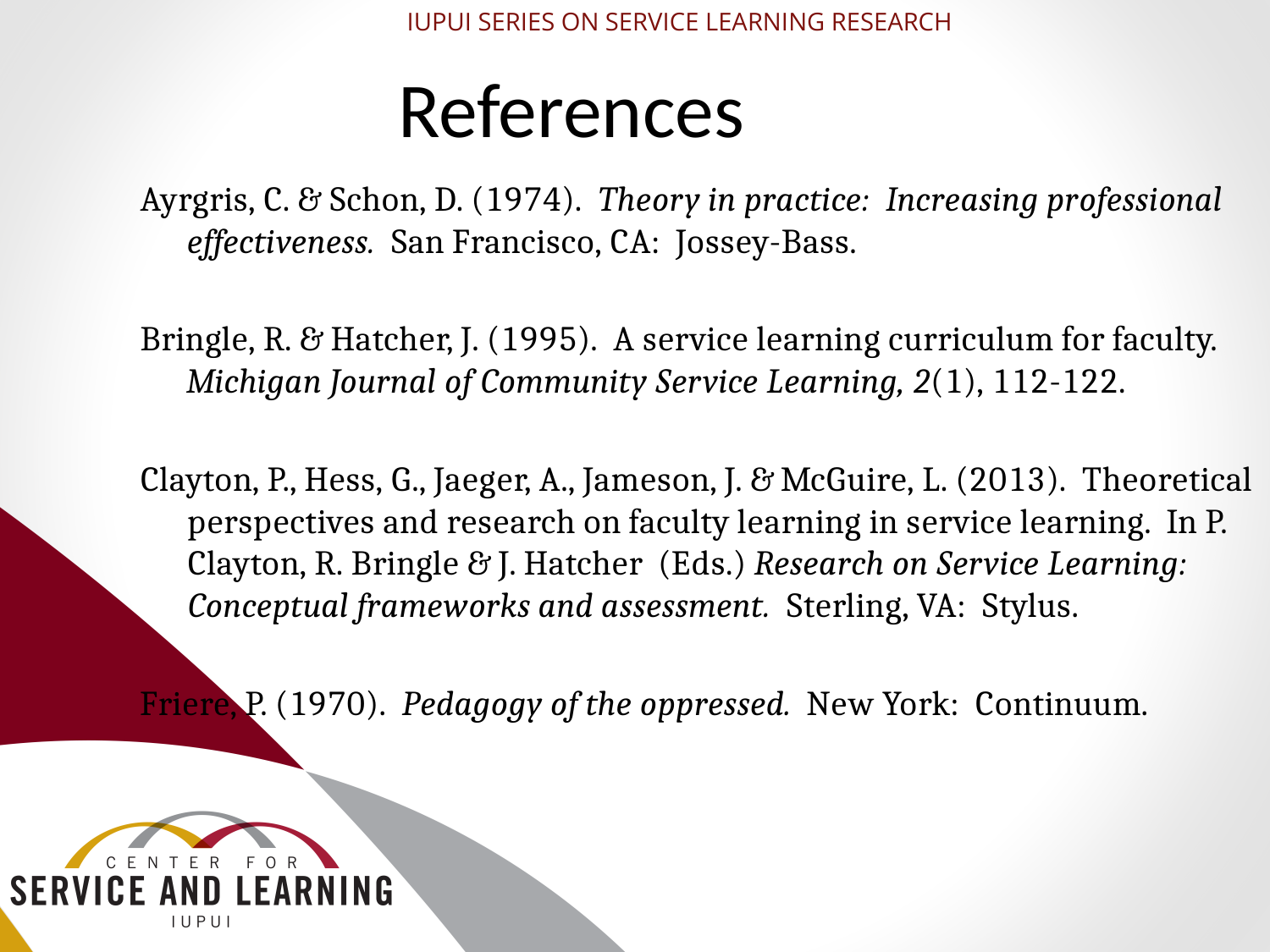

IUPUI SERIES ON SERVICE LEARNING RESEARCH
# References

Ayrgris, C. & Schon, D. (1974).  Theory in practice:  Increasing professional effectiveness.  San Francisco, CA:  Jossey-Bass.

Bringle, R. & Hatcher, J. (1995).  A service learning curriculum for faculty.  Michigan Journal of Community Service Learning, 2(1), 112-122.

Clayton, P., Hess, G., Jaeger, A., Jameson, J. & McGuire, L. (2013).  Theoretical perspectives and research on faculty learning in service learning.  In P. Clayton, R. Bringle & J. Hatcher  (Eds.) Research on Service Learning: Conceptual frameworks and assessment.  Sterling, VA:  Stylus.

Friere, P. (1970).  Pedagogy of the oppressed.  New York:  Continuum.